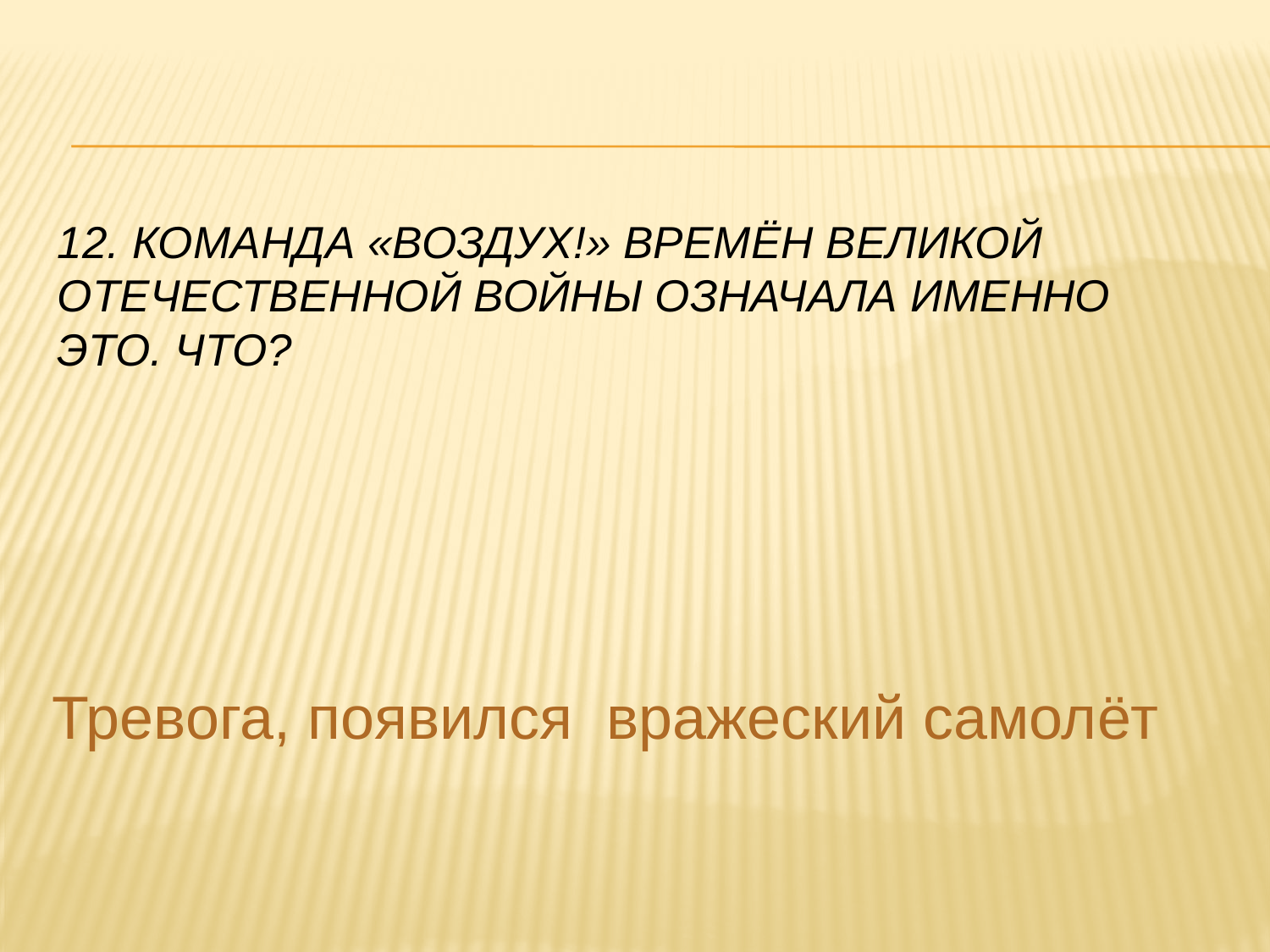

# 12. Команда «Воздух!» времён Великой Отечественной войны означала именно это. Что?
Тревога, появился  вражеский самолёт